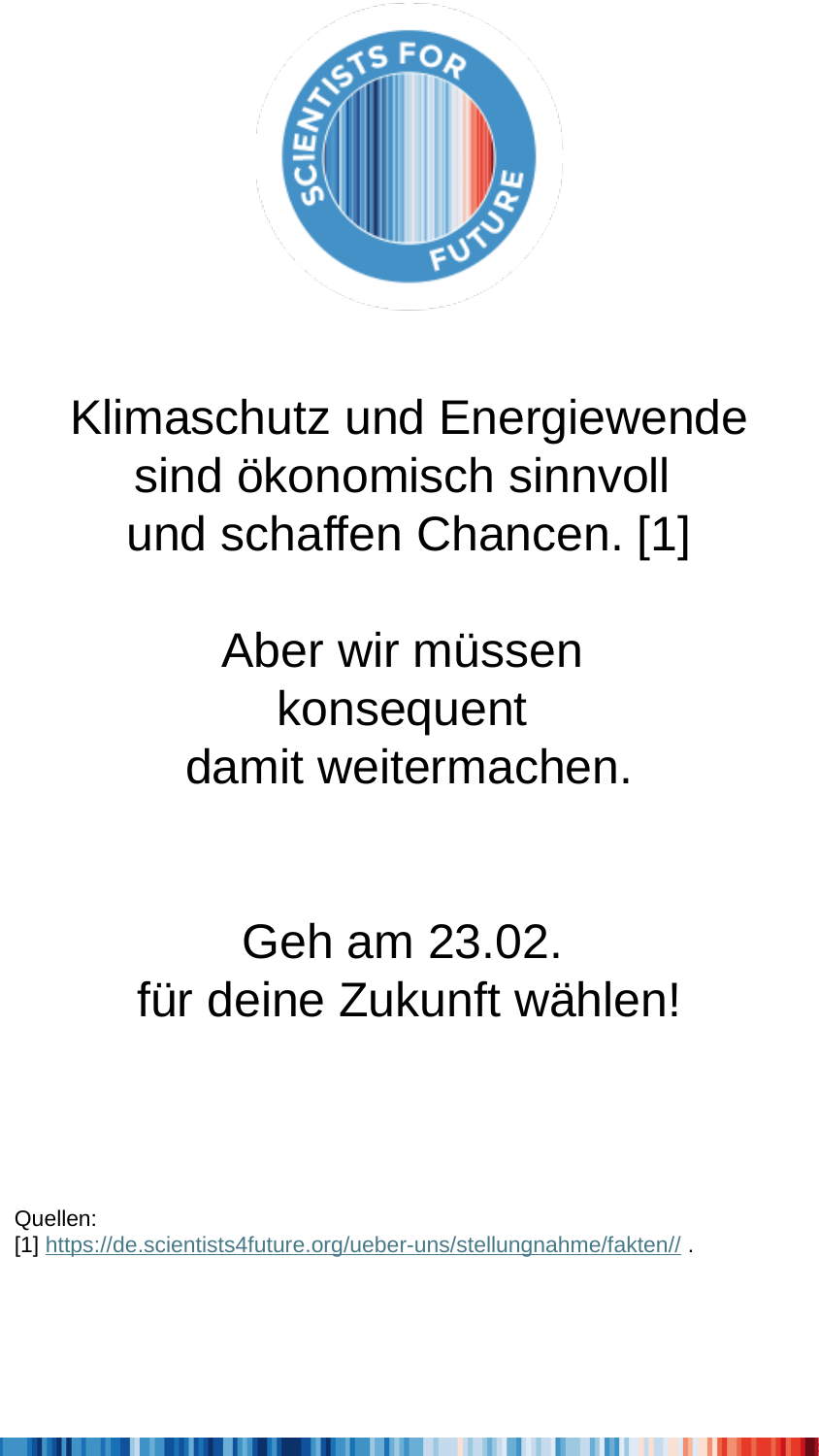

Klimaschutz und Energiewende
sind ökonomisch sinnvoll
und schaffen Chancen. [1]

Aber wir müssen
konsequent
damit weitermachen.

Geh am 23.02.
für deine Zukunft wählen!
Quellen:
[1] https://de.scientists4future.org/ueber-uns/stellungnahme/fakten// .